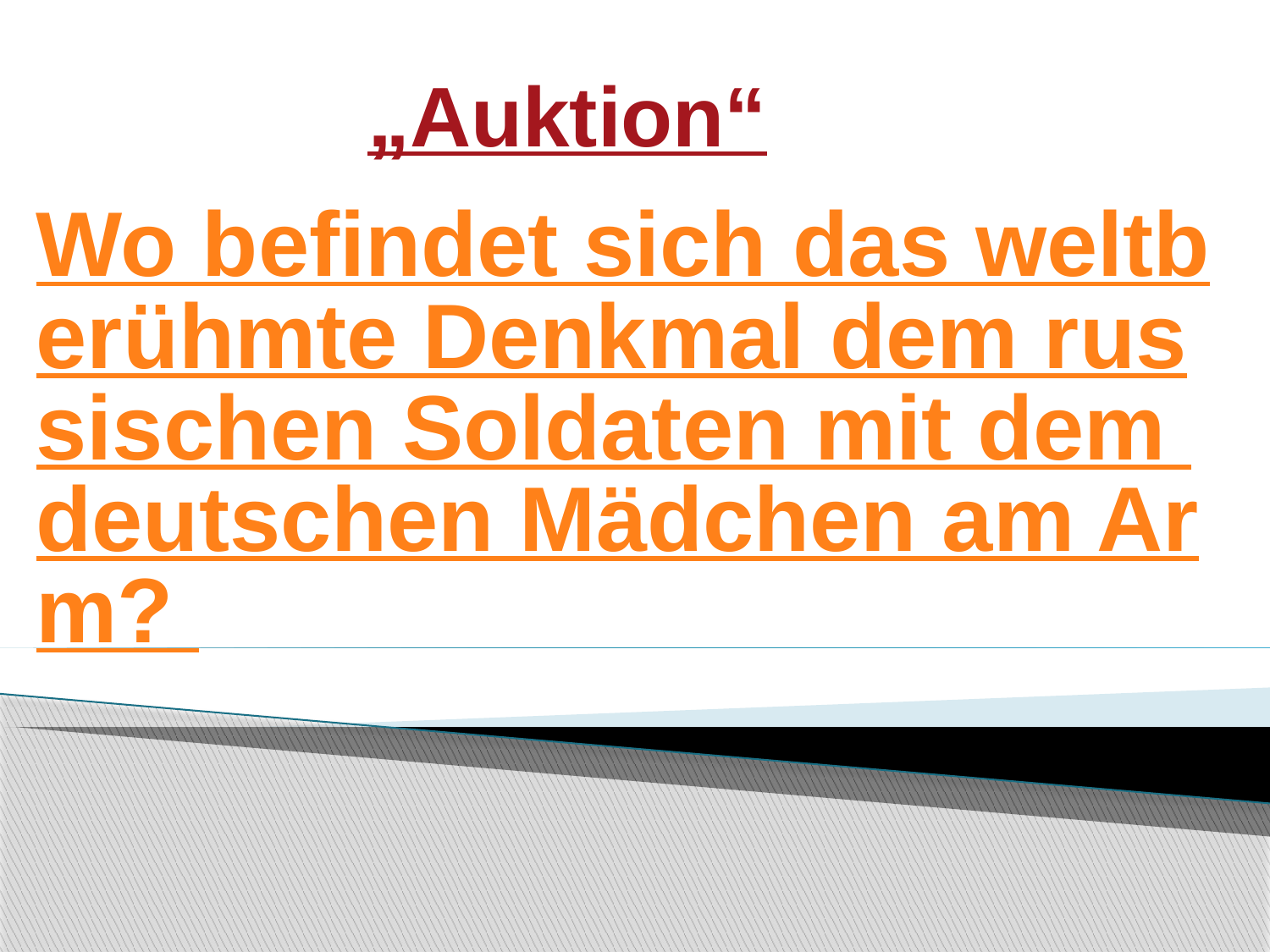

# „Auktion“
Wo befindet sich das weltberühmte Denkmal dem russischen Soldaten mit dem deutschen Mädchen am Arm?